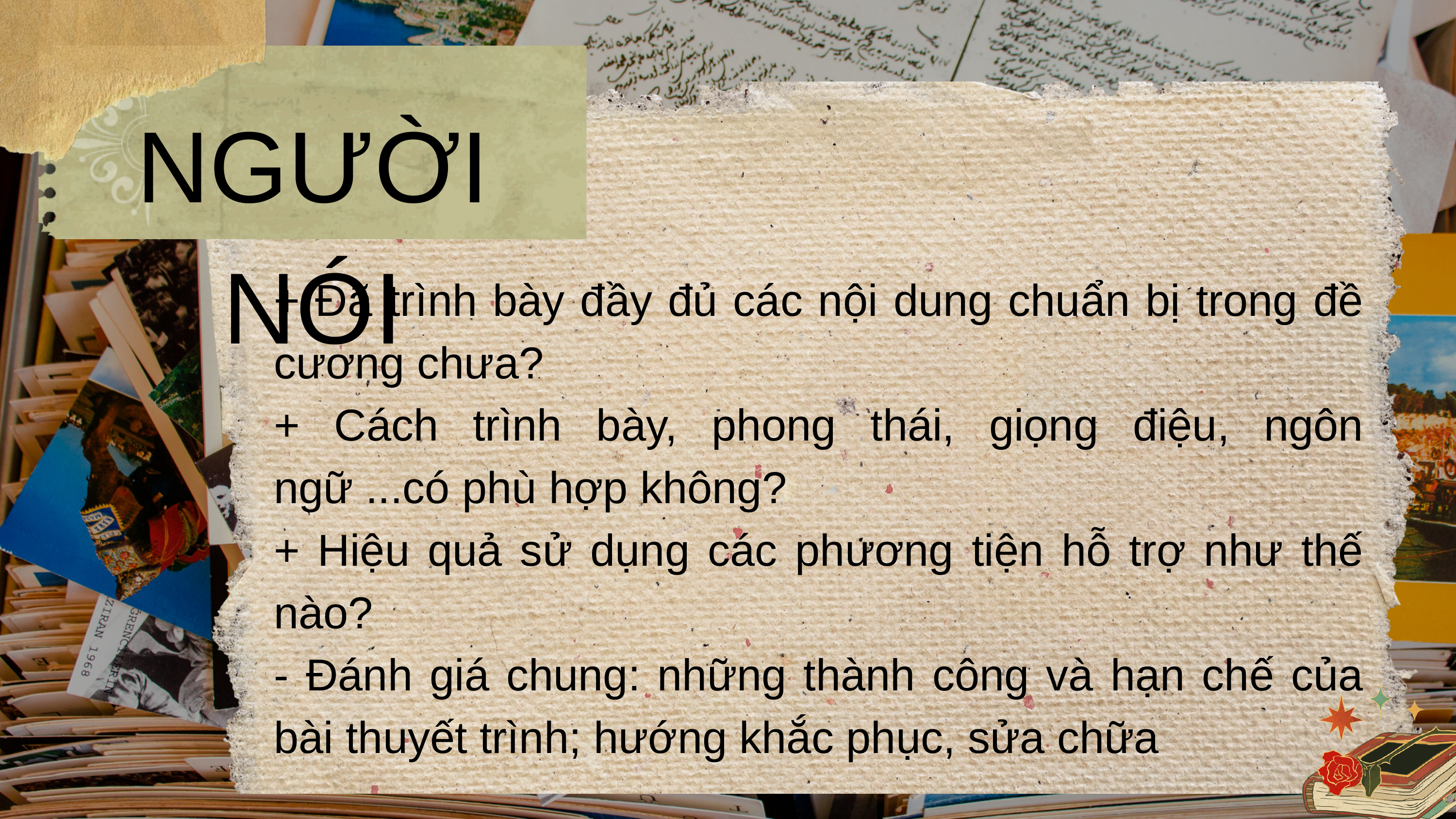

NGƯỜI NÓI

+ Đã trình bày đầy đủ các nội dung chuẩn bị trong đề cương chưa?
+ Cách trình bày, phong thái, giọng điệu, ngôn ngữ ...có phù hợp không?
+ Hiệu quả sử dụng các phương tiện hỗ trợ như thế nào?
- Đánh giá chung: những thành công và hạn chế của bài thuyết trình; hướng khắc phục, sửa chữa